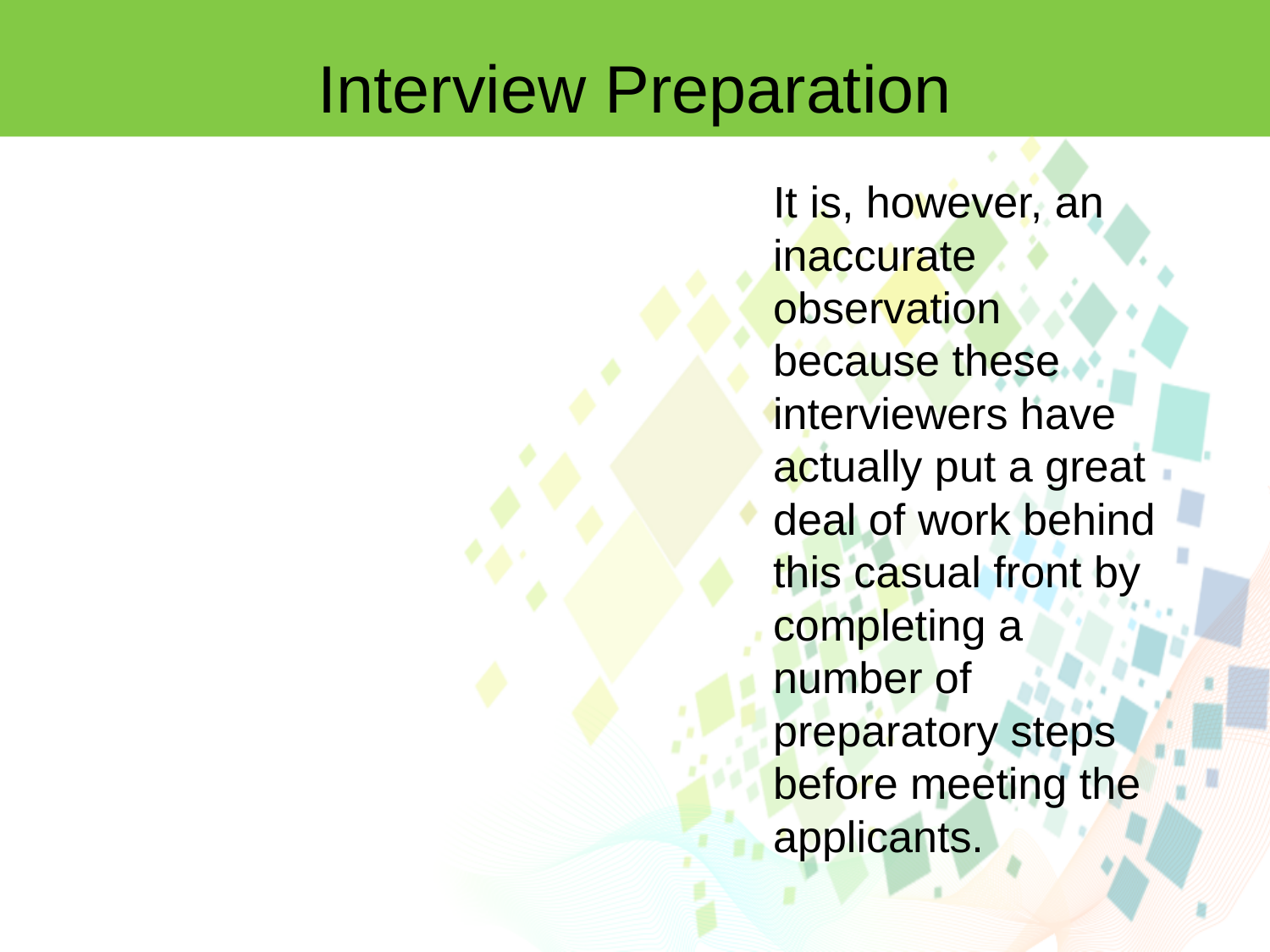

Interview Preparation
It is, however, an inaccurate observation because these interviewers have actually put a great deal of work behind this casual front by completing a number of preparatory steps before meeting the applicants.